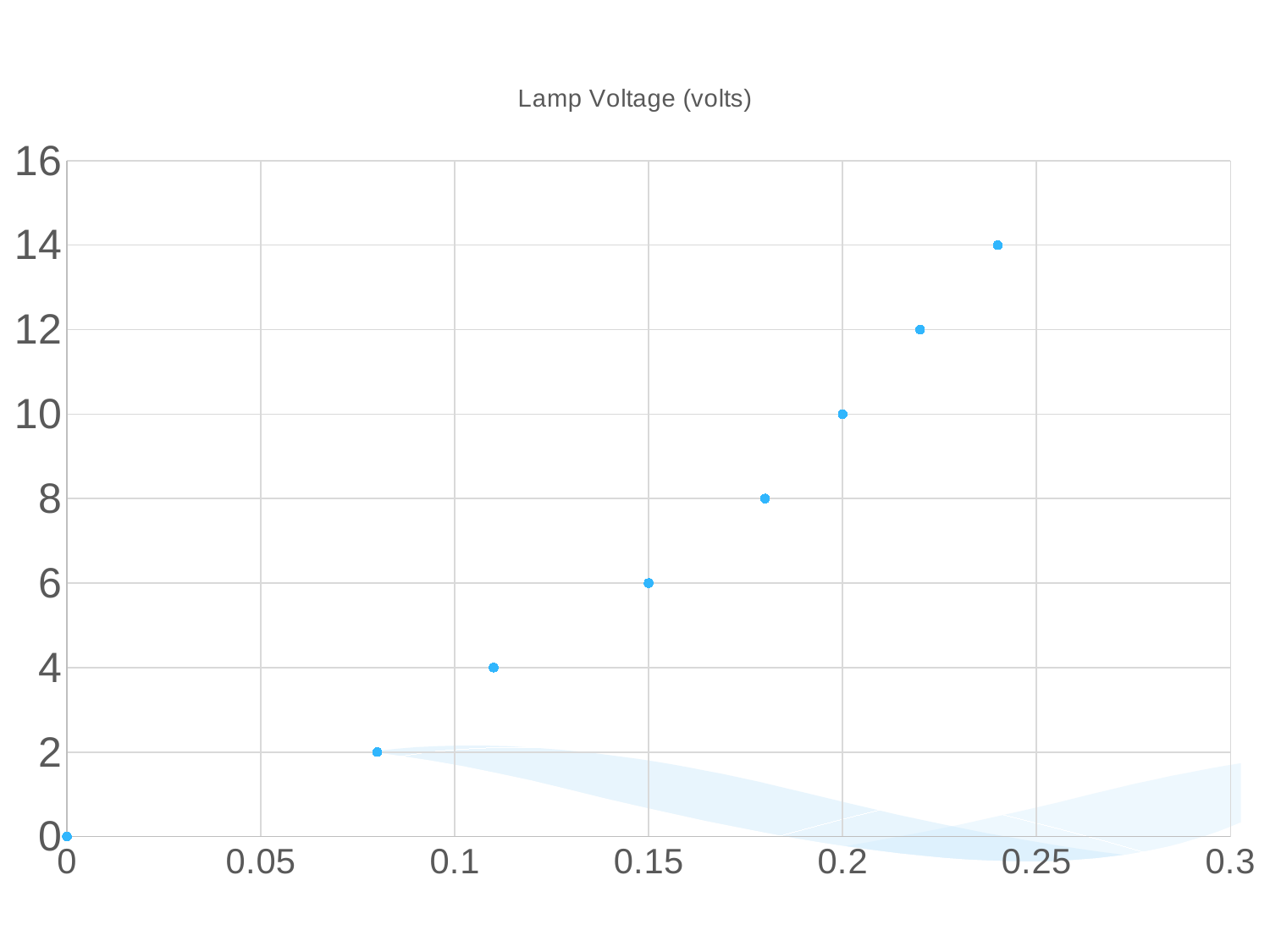

### Chart:

| Category | Lamp Voltage (volts) |
|---|---|